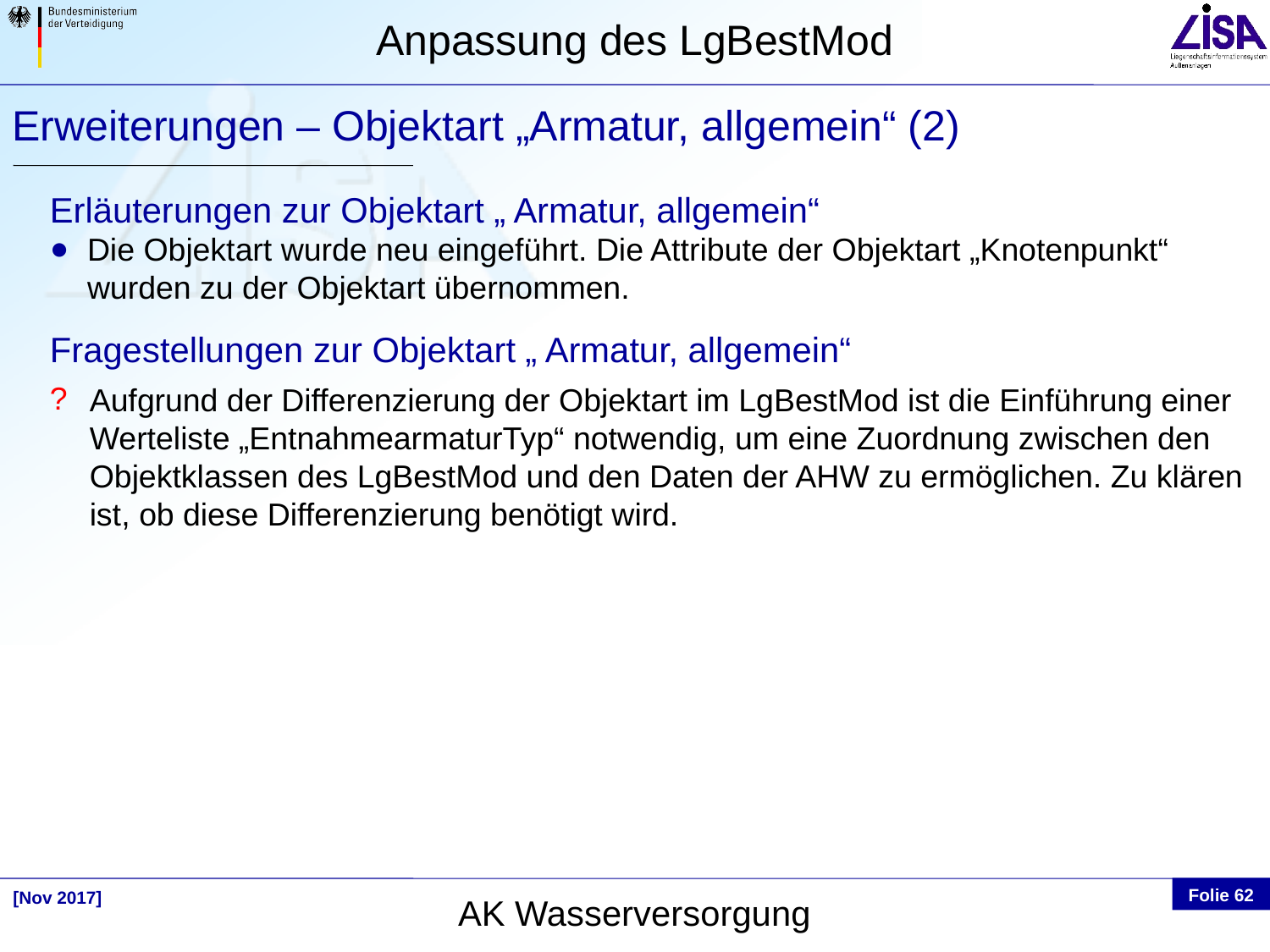

Erweiterungen – Objektart „Armatur, allgemein“ (2)

Erläuterungen zur Objektart „ Armatur, allgemein“
Die Objektart wurde neu eingeführt. Die Attribute der Objektart „Knotenpunkt“ wurden zu der Objektart übernommen.
Fragestellungen zur Objektart „ Armatur, allgemein“
Aufgrund der Differenzierung der Objektart im LgBestMod ist die Einführung einer Werteliste „EntnahmearmaturTyp“ notwendig, um eine Zuordnung zwischen den Objektklassen des LgBestMod und den Daten der AHW zu ermöglichen. Zu klären ist, ob diese Differenzierung benötigt wird.